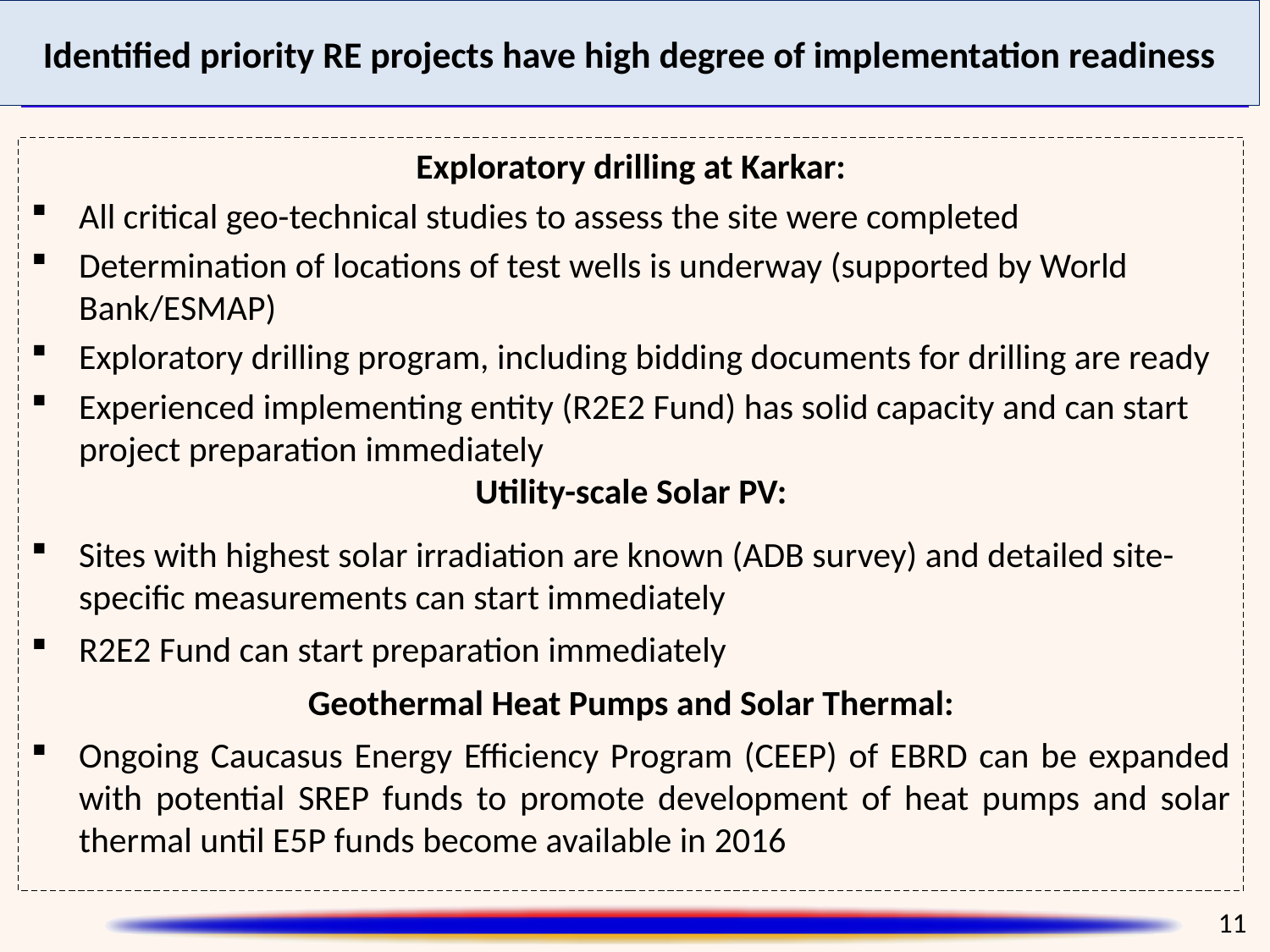

Identified priority RE projects have high degree of implementation readiness

Exploratory drilling at Karkar:
All critical geo-technical studies to assess the site were completed
Determination of locations of test wells is underway (supported by World Bank/ESMAP)
Exploratory drilling program, including bidding documents for drilling are ready
Experienced implementing entity (R2E2 Fund) has solid capacity and can start project preparation immediately
Utility-scale Solar PV:
Sites with highest solar irradiation are known (ADB survey) and detailed site-specific measurements can start immediately
R2E2 Fund can start preparation immediately
Geothermal Heat Pumps and Solar Thermal:
Ongoing Caucasus Energy Efficiency Program (CEEP) of EBRD can be expanded with potential SREP funds to promote development of heat pumps and solar thermal until E5P funds become available in 2016
11